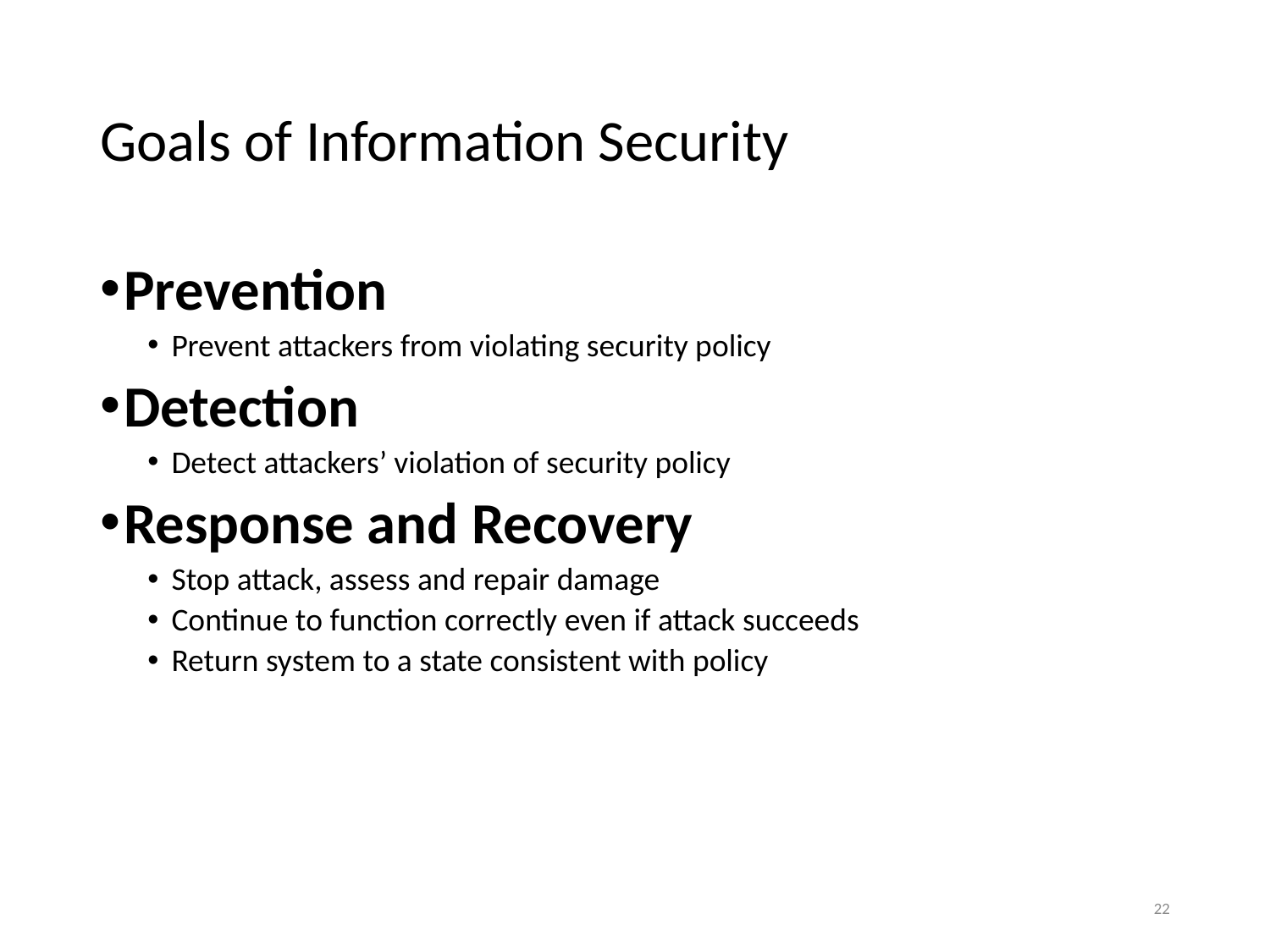

# Goals of Information Security
Prevention
Prevent attackers from violating security policy
Detection
Detect attackers’ violation of security policy
Response and Recovery
Stop attack, assess and repair damage
Continue to function correctly even if attack succeeds
Return system to a state consistent with policy
22